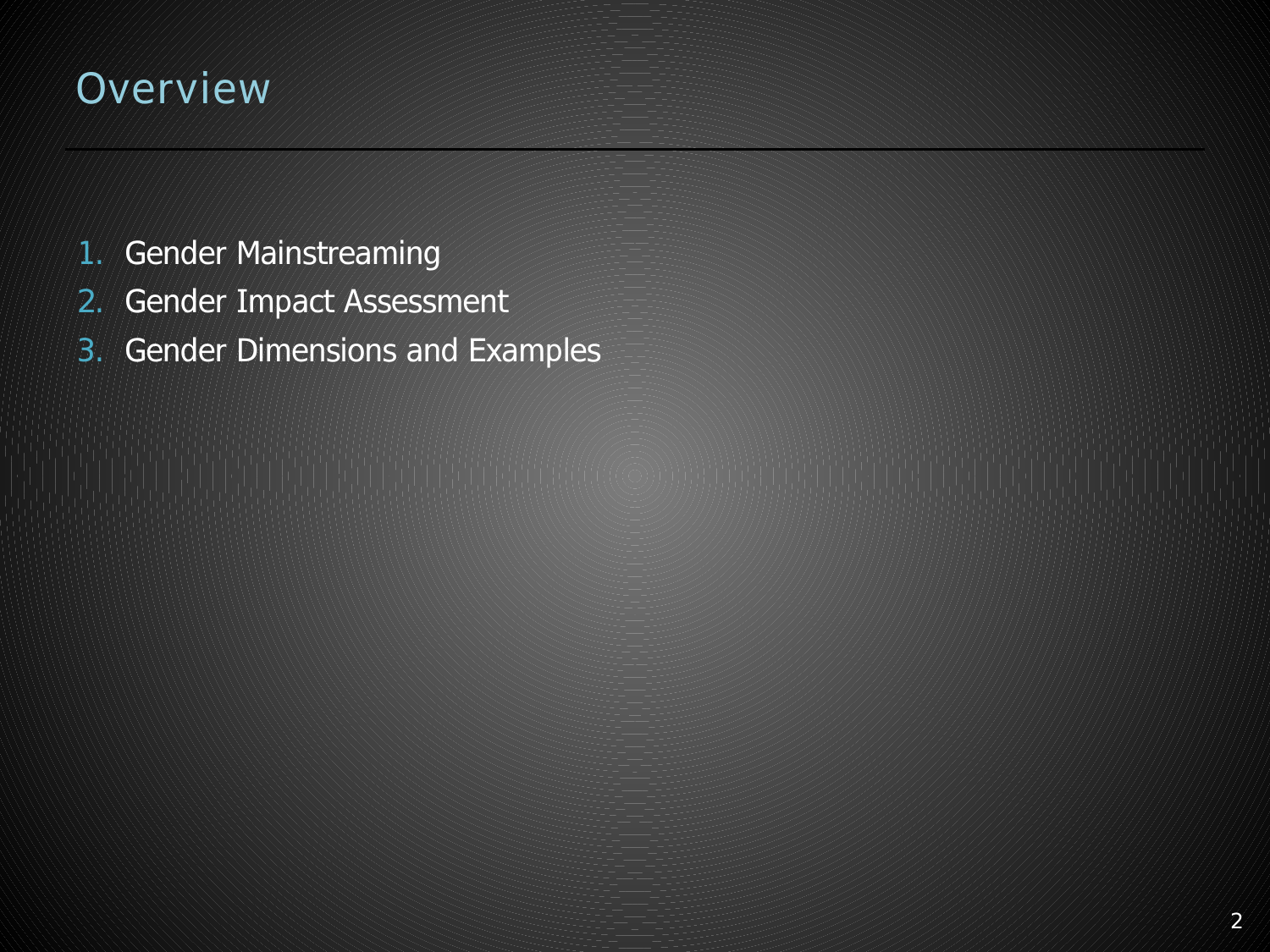

# Overview
Gender Mainstreaming
Gender Impact Assessment
Gender Dimensions and Examples
2